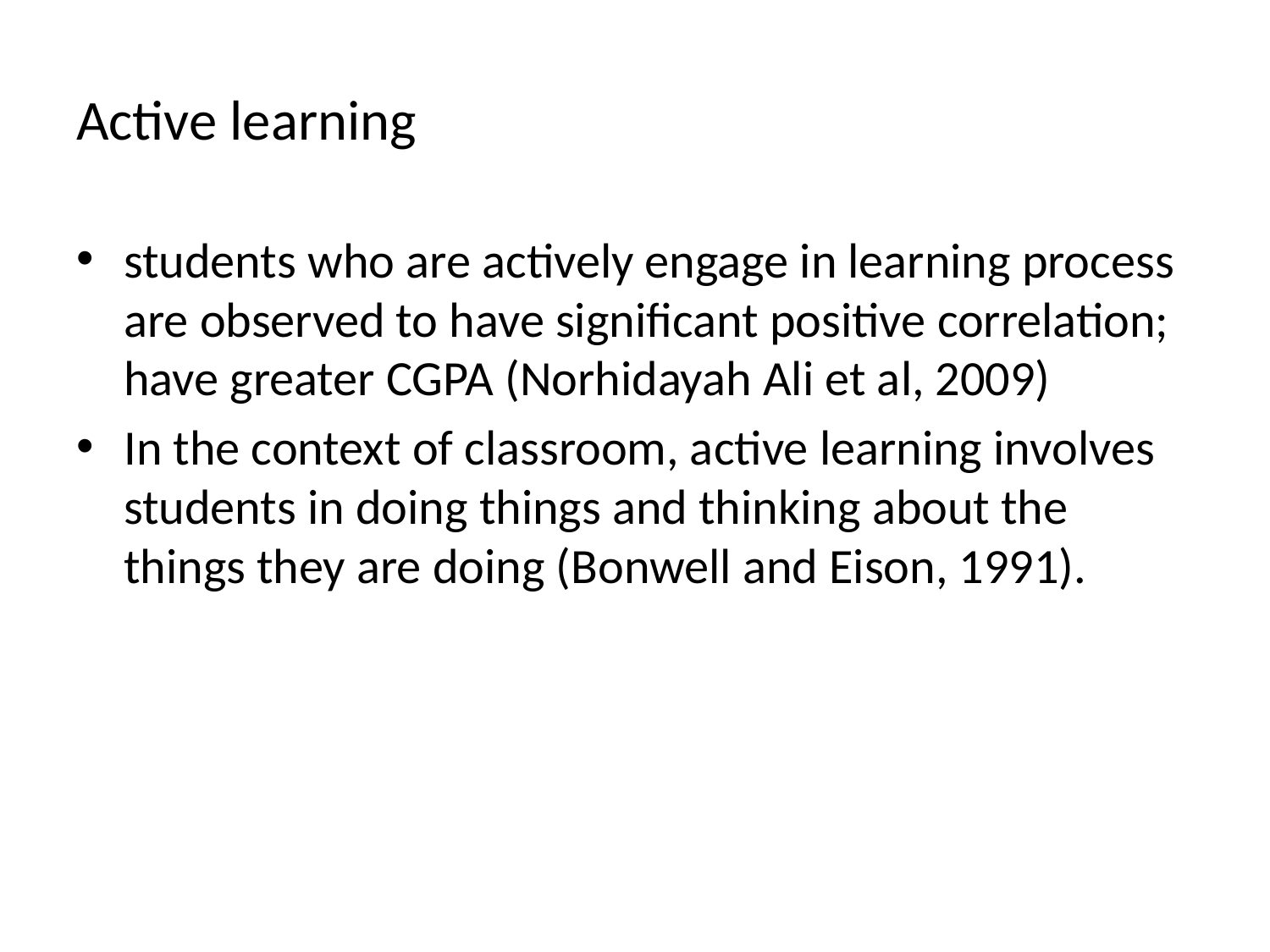

# Active learning
students who are actively engage in learning process are observed to have significant positive correlation; have greater CGPA (Norhidayah Ali et al, 2009)
In the context of classroom, active learning involves students in doing things and thinking about the things they are doing (Bonwell and Eison, 1991).